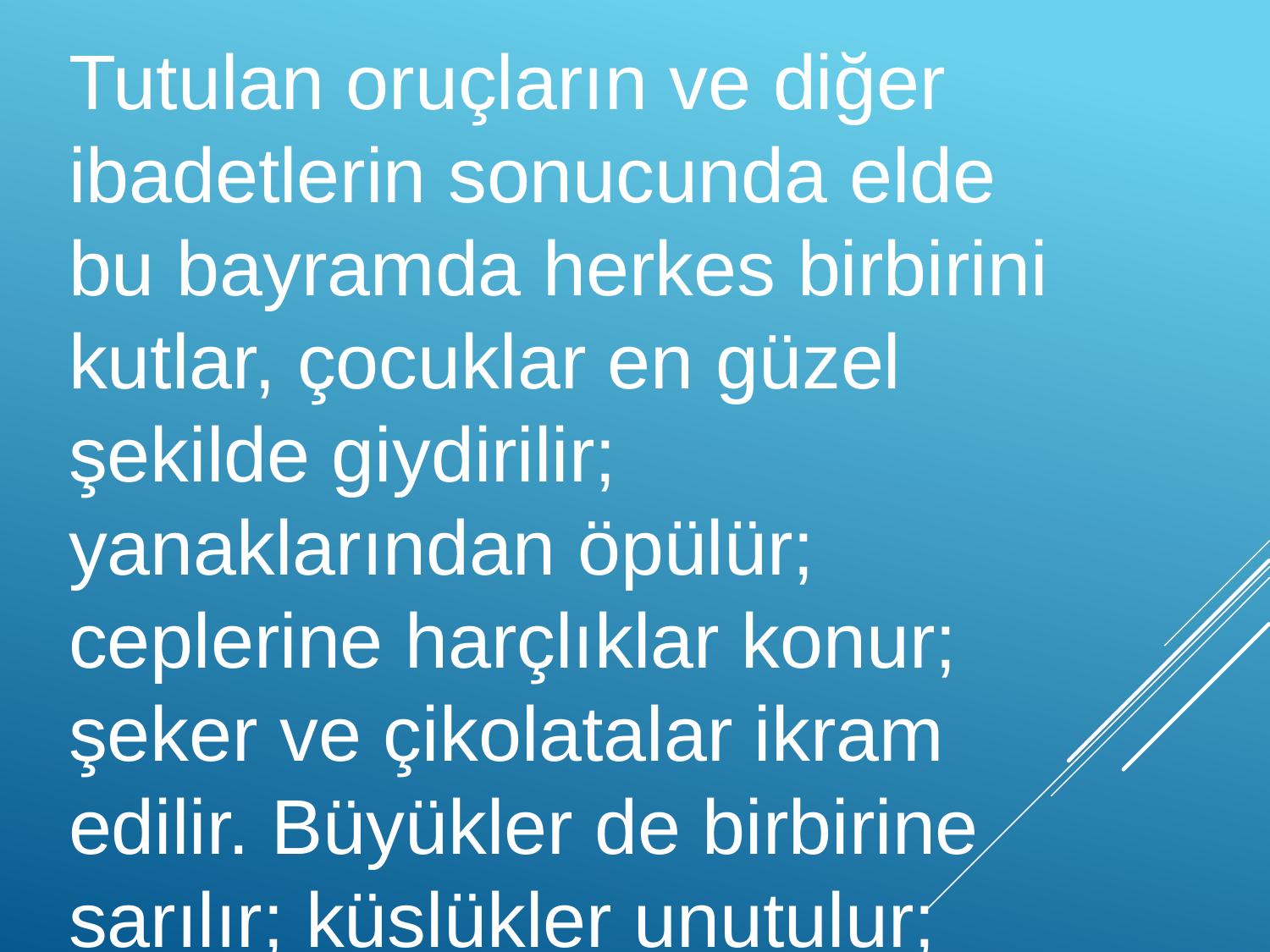

Tutulan oruçların ve diğer ibadetlerin sonucunda elde bu bayramda herkes birbirini kutlar, çocuklar en güzel şekilde giydirilir; yanaklarından öpülür; ceplerine harçlıklar konur; şeker ve çikolatalar ikram edilir. Büyükler de birbirine sarılır; küslükler unutulur; tatlıya bağlanır.
#